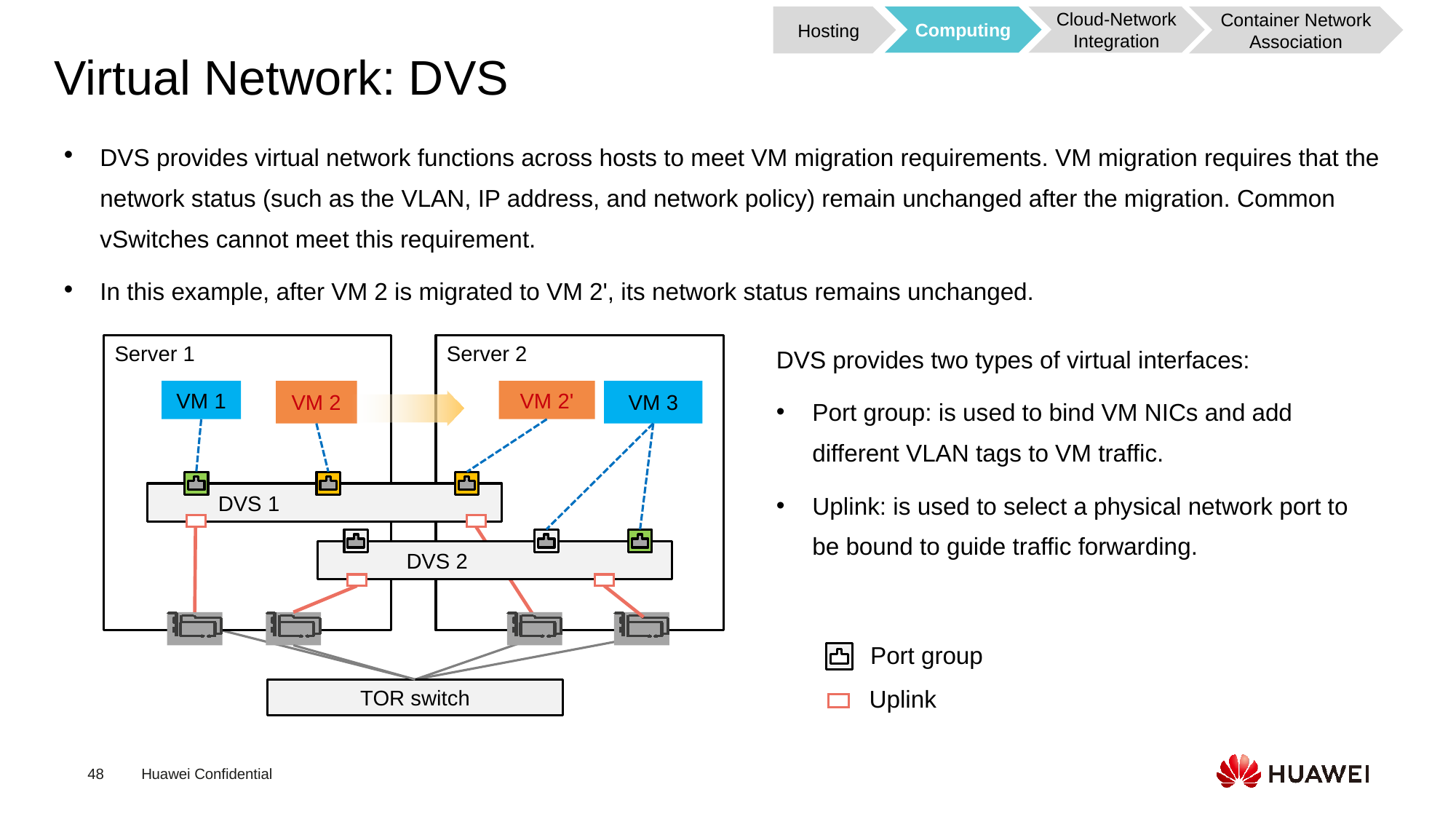

Hosting
Container Network Association
Computing
Cloud-Network Integration
# Virtual Network: DVS
DVS provides virtual network functions across hosts to meet VM migration requirements. VM migration requires that the network status (such as the VLAN, IP address, and network policy) remain unchanged after the migration. Common vSwitches cannot meet this requirement.
In this example, after VM 2 is migrated to VM 2', its network status remains unchanged.

DVS provides two types of virtual interfaces:
Port group: is used to bind VM NICs and add different VLAN tags to VM traffic.
Uplink: is used to select a physical network port to be bound to guide traffic forwarding.
Server 1
Server 2
VM 1
VM 2
VM 2'
VM 3

          DVS 1

             DVS 2

TOR switch
Port group

Uplink